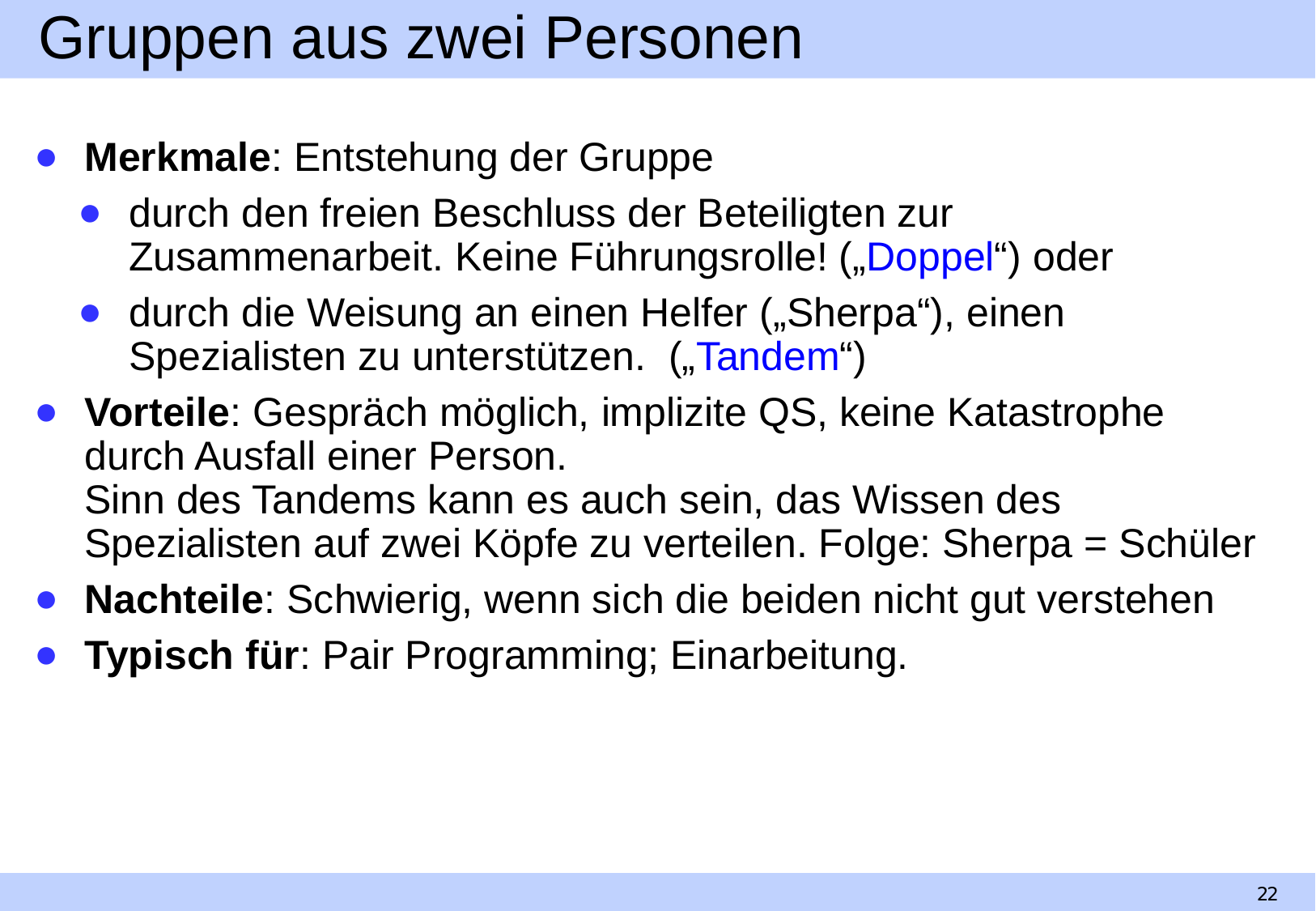

# Gruppen aus zwei Personen
Merkmale: Entstehung der Gruppe
durch den freien Beschluss der Beteiligten zur Zusammenarbeit. Keine Führungsrolle! („Doppel“) oder
durch die Weisung an einen Helfer („Sherpa“), einen Spezialisten zu unterstützen.  („Tandem“)
Vorteile: Gespräch möglich, implizite QS, keine Katastrophe durch Ausfall einer Person.
Sinn des Tandems kann es auch sein, das Wissen des Spezialisten auf zwei Köpfe zu verteilen. Folge: Sherpa = Schüler
Nachteile: Schwierig, wenn sich die beiden nicht gut verstehen
Typisch für: Pair Programming; Einarbeitung.

22